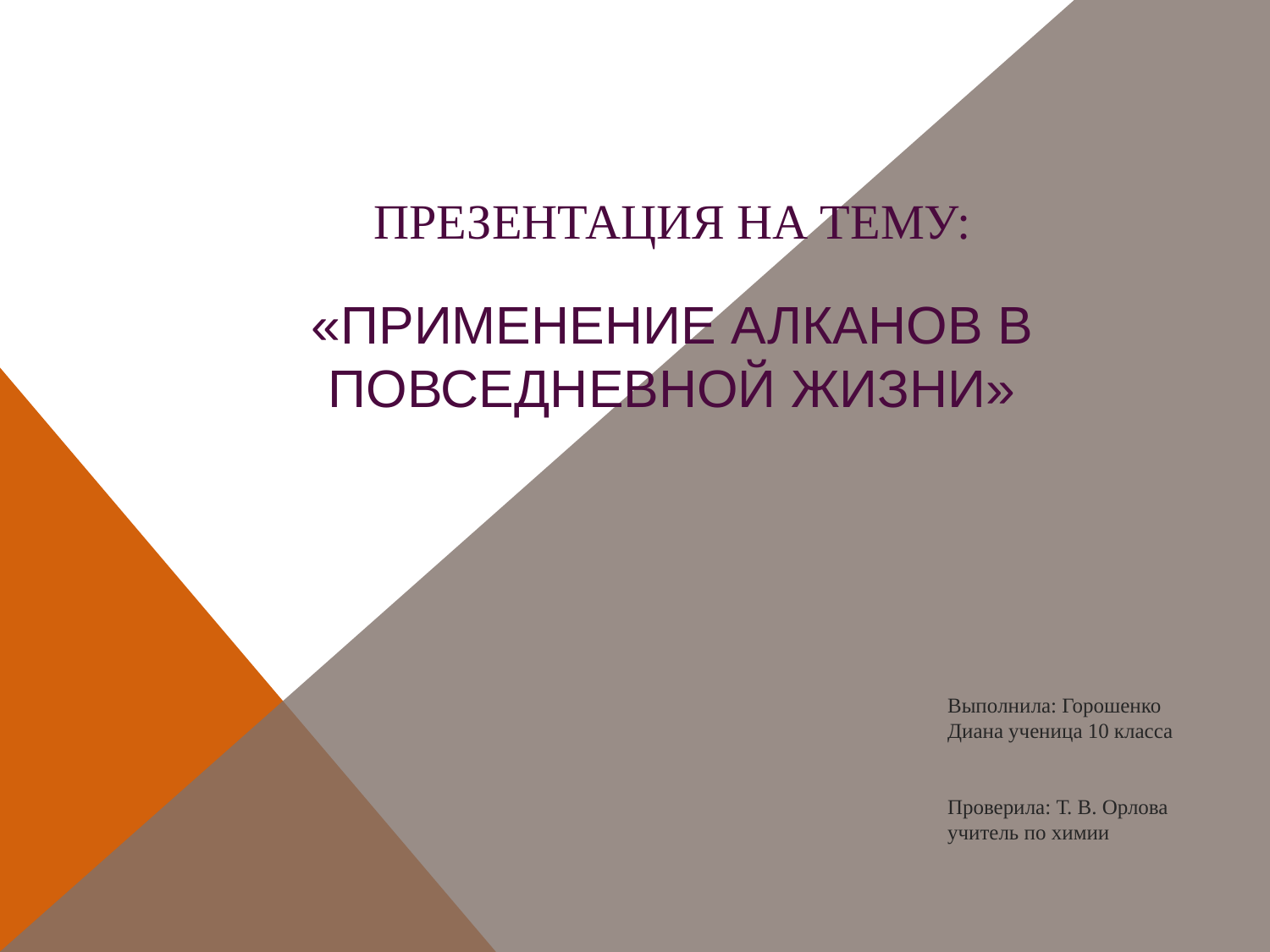

# Презентация на тему: «Применение алканов в повседневной жизни»
Выполнила: Горошенко Диана ученица 10 класса

Проверила: Т. В. Орлова учитель по химии